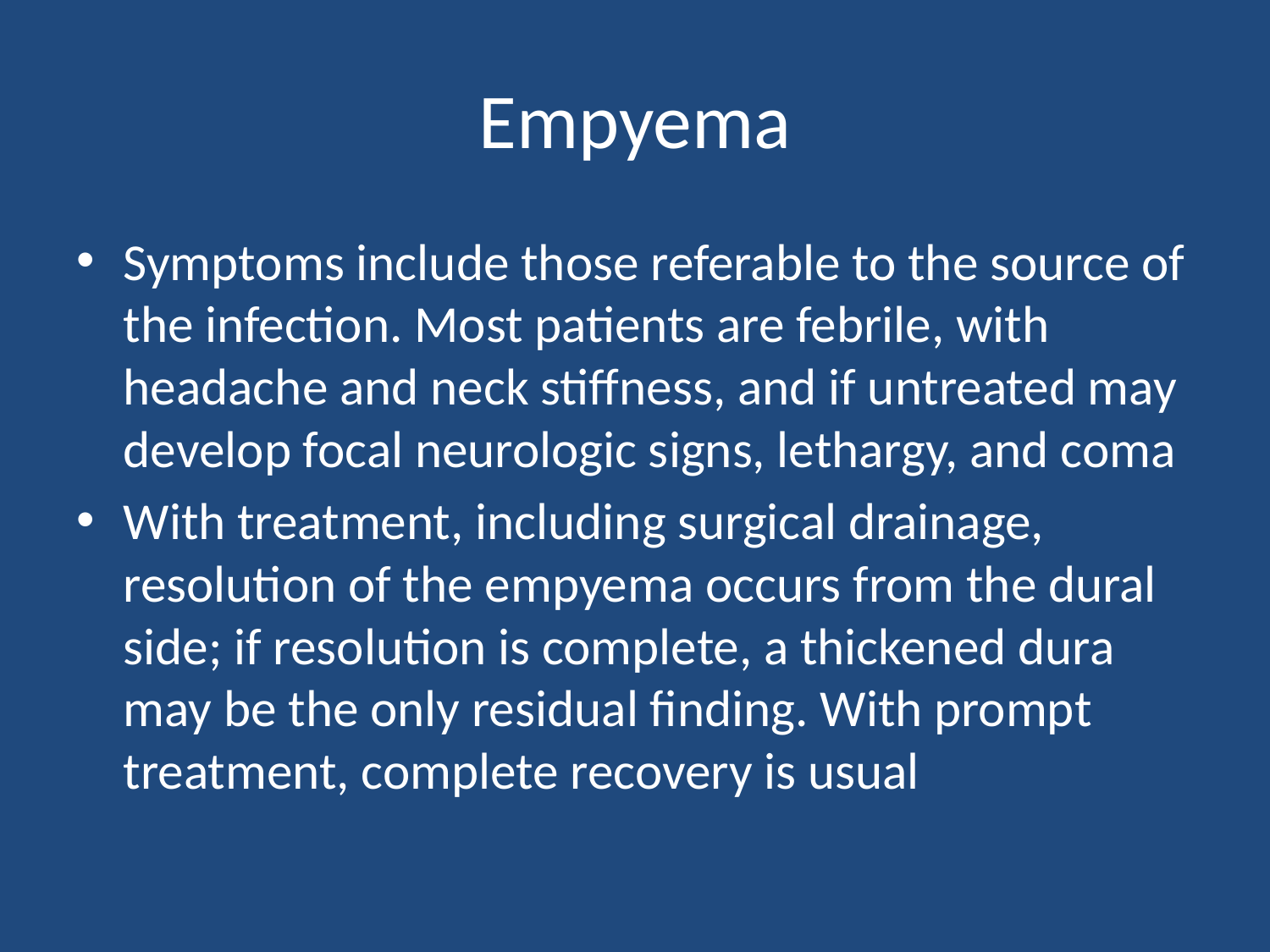

# Empyema
Symptoms include those referable to the source of the infection. Most patients are febrile, with headache and neck stiffness, and if untreated may develop focal neurologic signs, lethargy, and coma
With treatment, including surgical drainage, resolution of the empyema occurs from the dural side; if resolution is complete, a thickened dura may be the only residual finding. With prompt treatment, complete recovery is usual